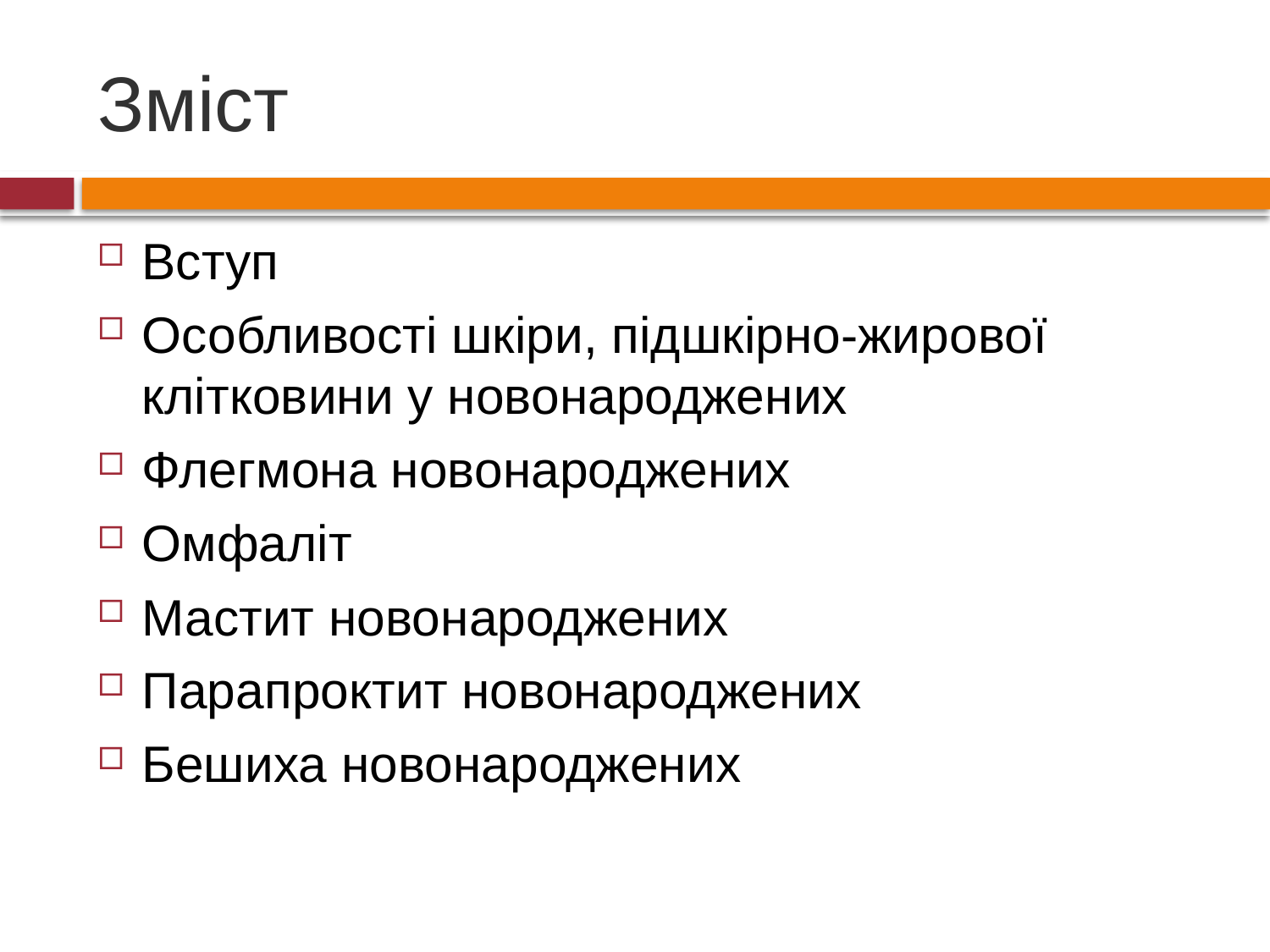

# Зміст
Вступ
Особливості шкіри, підшкірно-жирової клітковини у новонароджених
Флегмона новонароджених
Омфаліт
Мастит новонароджених
Парапроктит новонароджених
Бешиха новонароджених